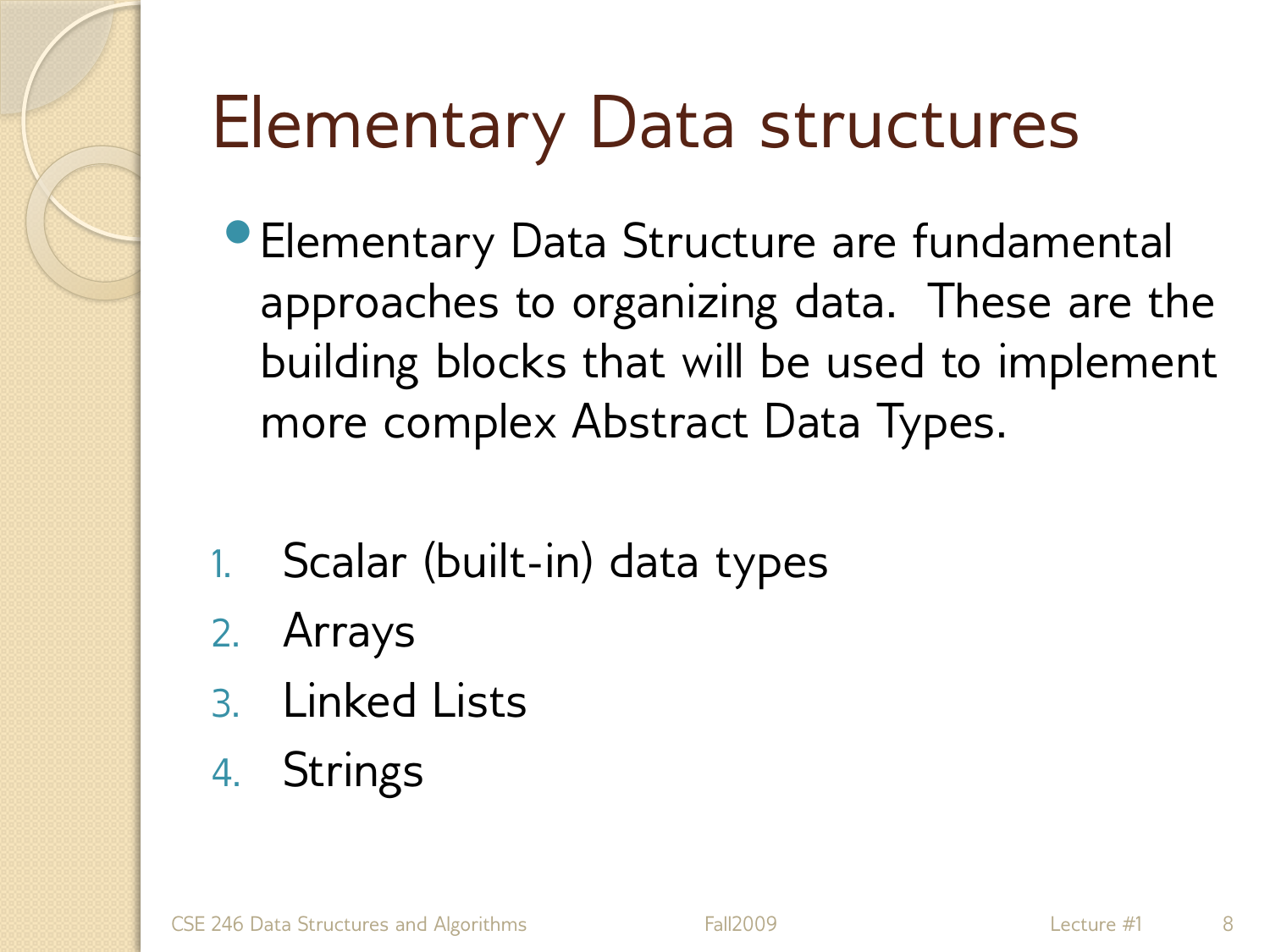

# Elementary Data structures
Elementary Data Structure are fundamental approaches to organizing data.  These are the building blocks that will be used to implement more complex Abstract Data Types.

Scalar (built-in) data types
Arrays
Linked Lists
Strings

CSE 246 Data Structures and Algorithms                            Fall2009                                           Lecture #1
8